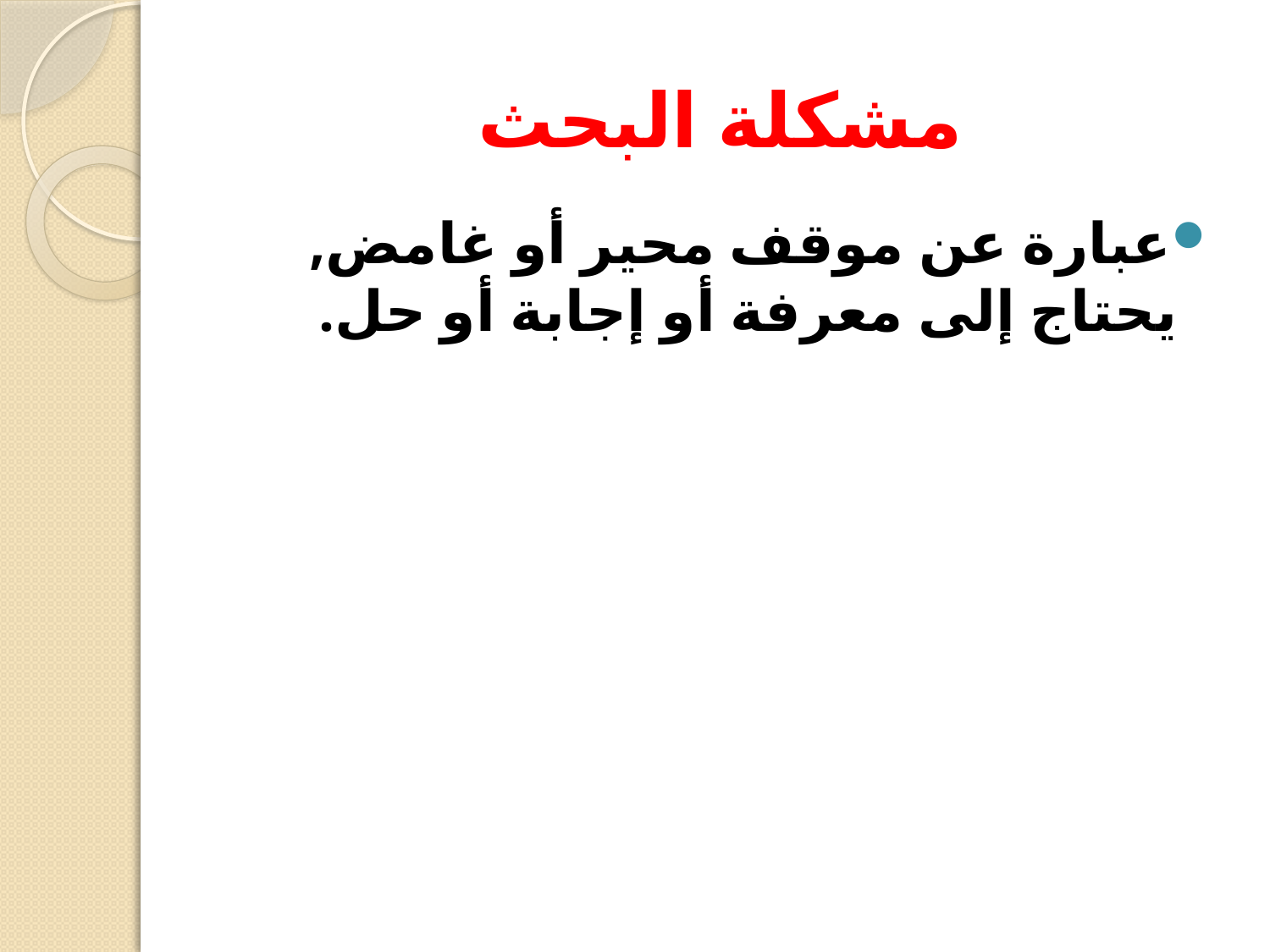

# مشكلة البحث
عبارة عن موقف محير أو غامض, يحتاج إلى معرفة أو إجابة أو حل.